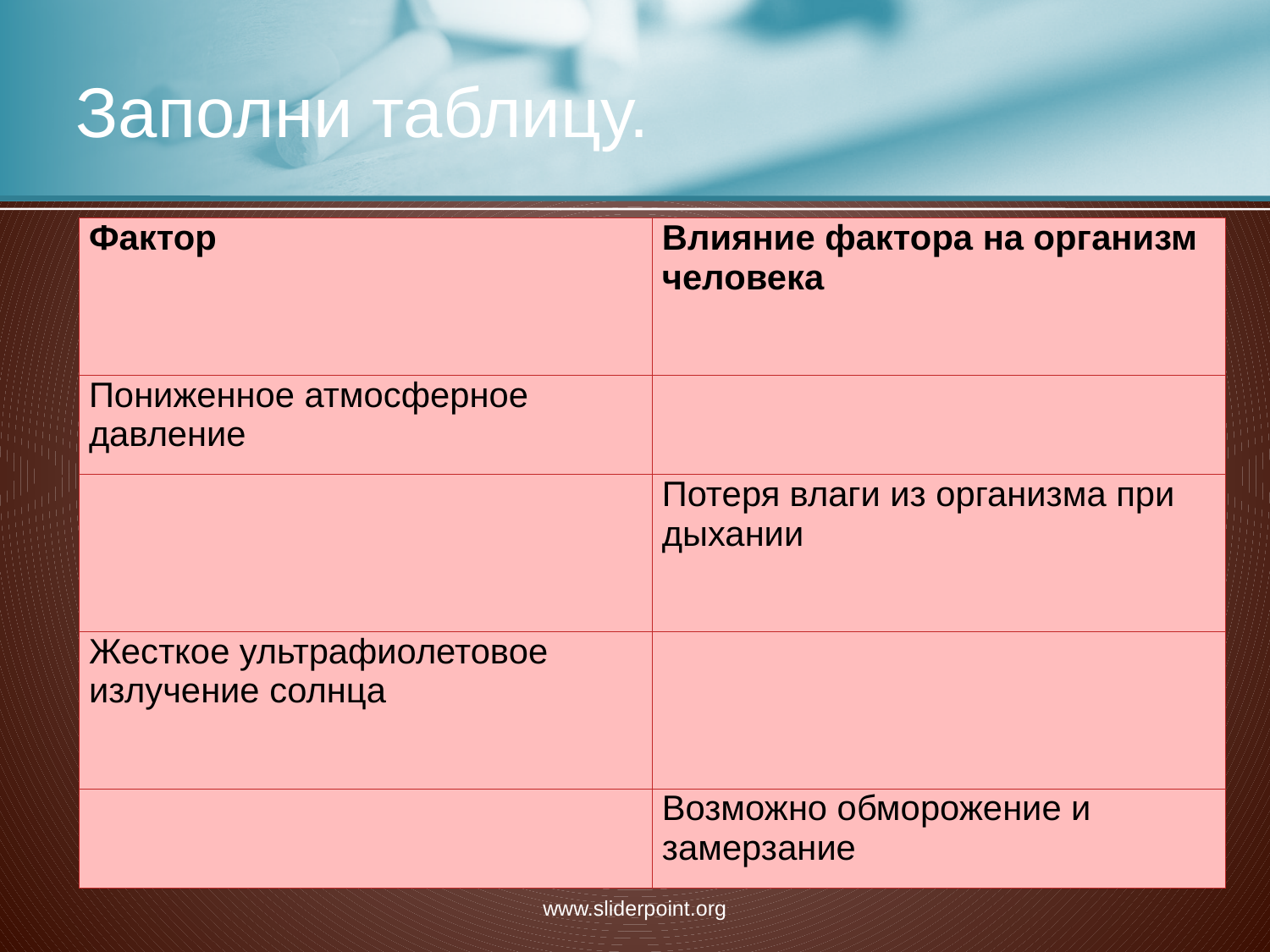

# Заполни таблицу.
| Фактор | Влияние фактора на организм человека |
| --- | --- |
| Пониженное атмосферное давление |  |
|  | Потеря влаги из организма при дыхании |
| Жесткое ультрафиолетовое излучение солнца |  |
|  | Возможно обморожение и замерзание |
www.sliderpoint.org